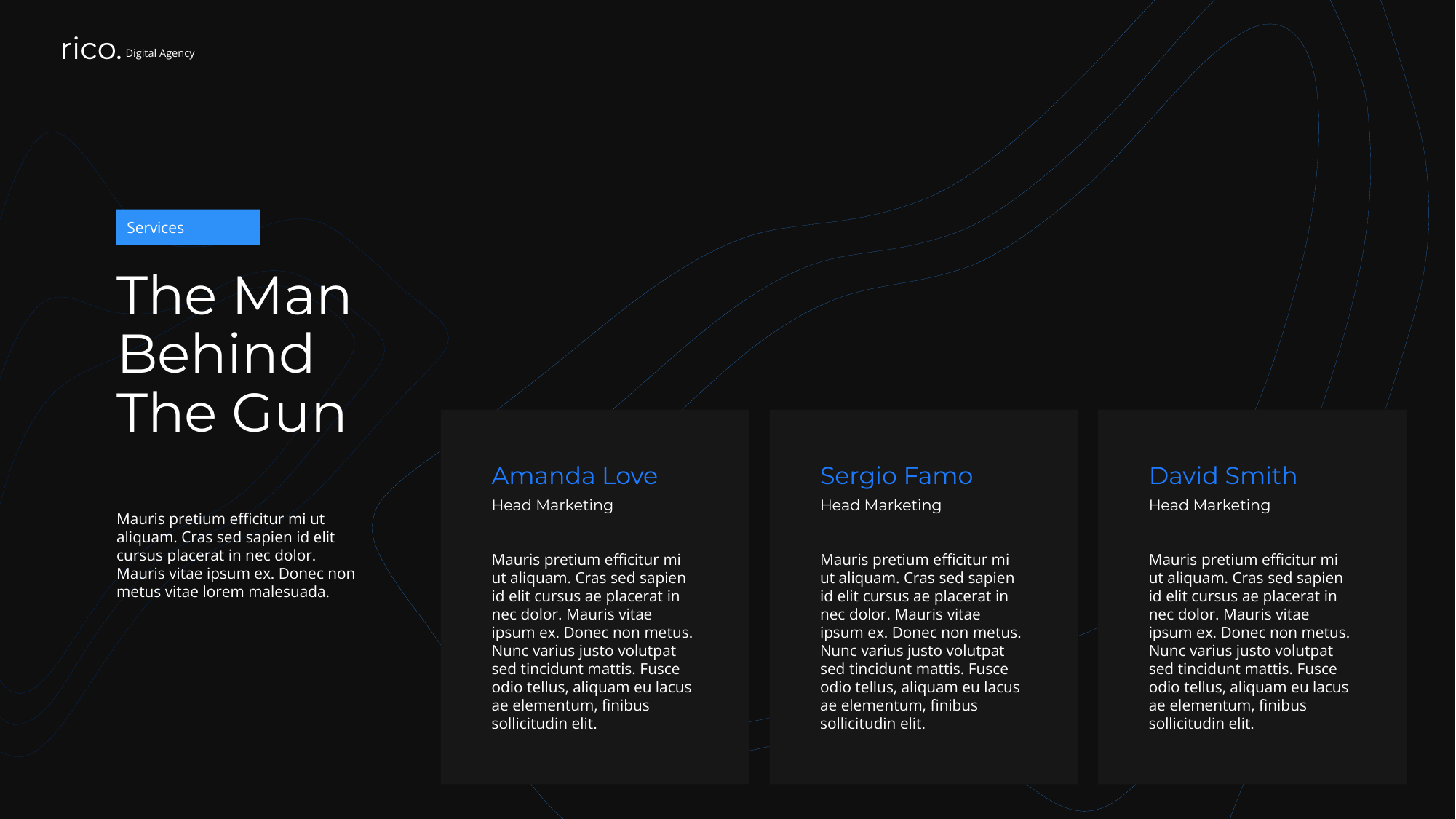

rico.
Digital Agency

Services
# The Man Behind The Gun

Amanda Love
Sergio Famo
David Smith
Head Marketing
Head Marketing
Head Marketing
Mauris pretium efficitur mi ut aliquam. Cras sed sapien id elit cursus placerat in nec dolor. Mauris vitae ipsum ex. Donec non metus vitae lorem malesuada.
Mauris pretium efficitur mi ut aliquam. Cras sed sapien id elit cursus ae placerat in nec dolor. Mauris vitae ipsum ex. Donec non metus. Nunc varius justo volutpat sed tincidunt mattis. Fusce odio tellus, aliquam eu lacus ae elementum, finibus sollicitudin elit.
Mauris pretium efficitur mi ut aliquam. Cras sed sapien id elit cursus ae placerat in nec dolor. Mauris vitae ipsum ex. Donec non metus. Nunc varius justo volutpat sed tincidunt mattis. Fusce odio tellus, aliquam eu lacus ae elementum, finibus sollicitudin elit.
Mauris pretium efficitur mi ut aliquam. Cras sed sapien id elit cursus ae placerat in nec dolor. Mauris vitae ipsum ex. Donec non metus. Nunc varius justo volutpat sed tincidunt mattis. Fusce odio tellus, aliquam eu lacus ae elementum, finibus sollicitudin elit.